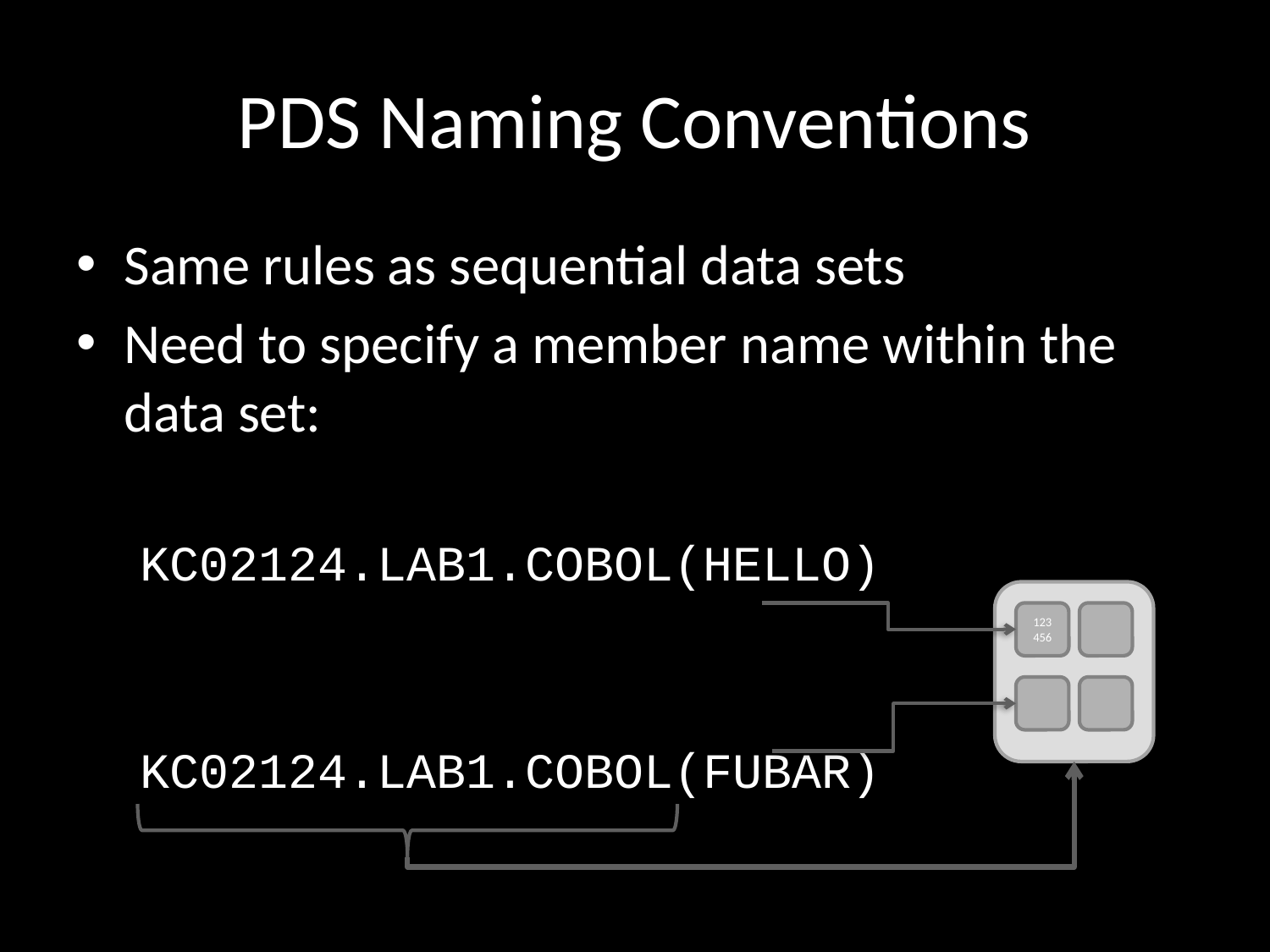

# PDS Naming Conventions
Same rules as sequential data sets
Need to specify a member name within the data set:

KC02124.LAB1.COBOL(HELLO)

KC02124.LAB1.COBOL(FUBAR)

123456